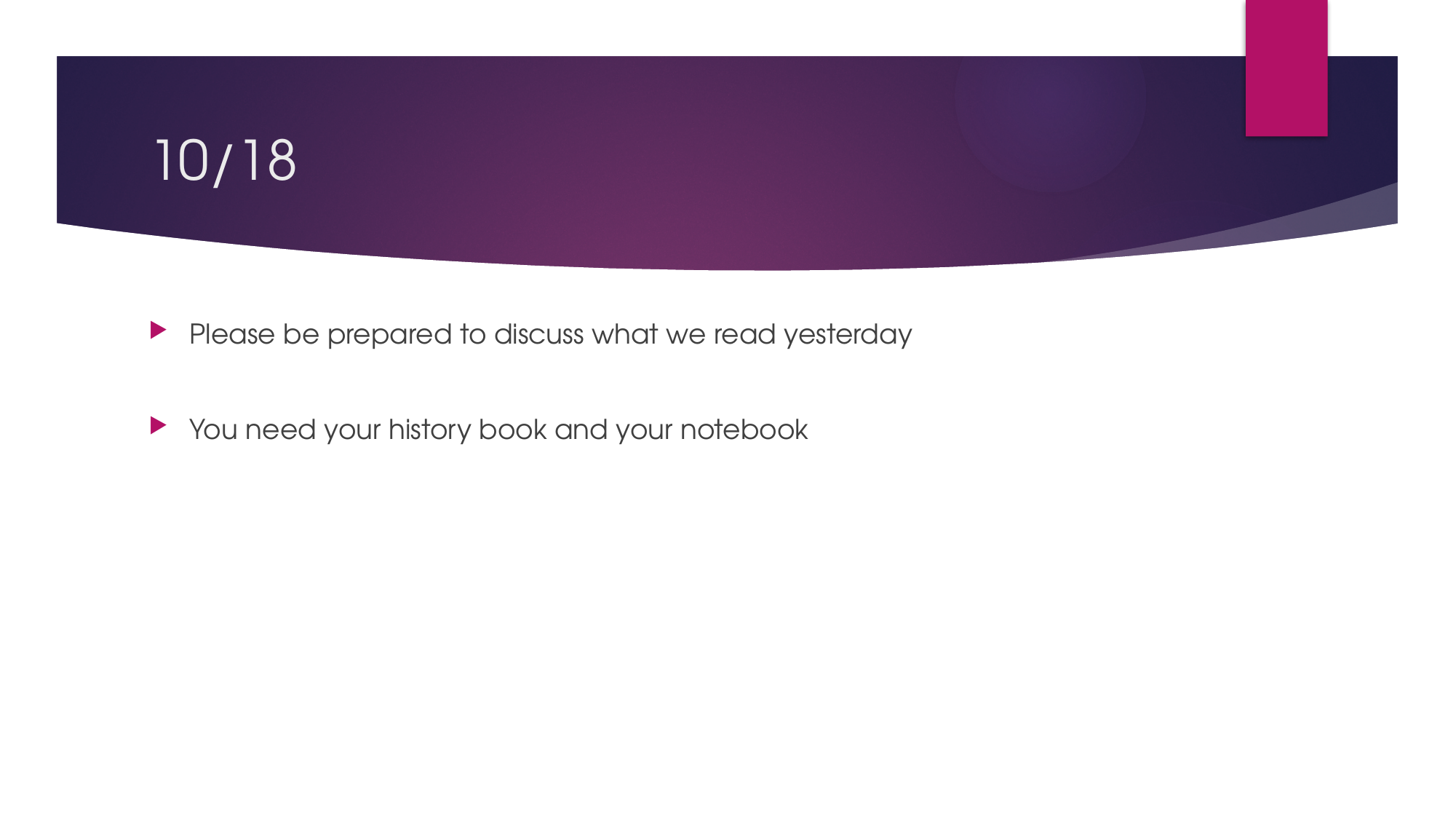

# 10/18
Please be prepared to discuss what we read yesterday

You need your history book and your notebook